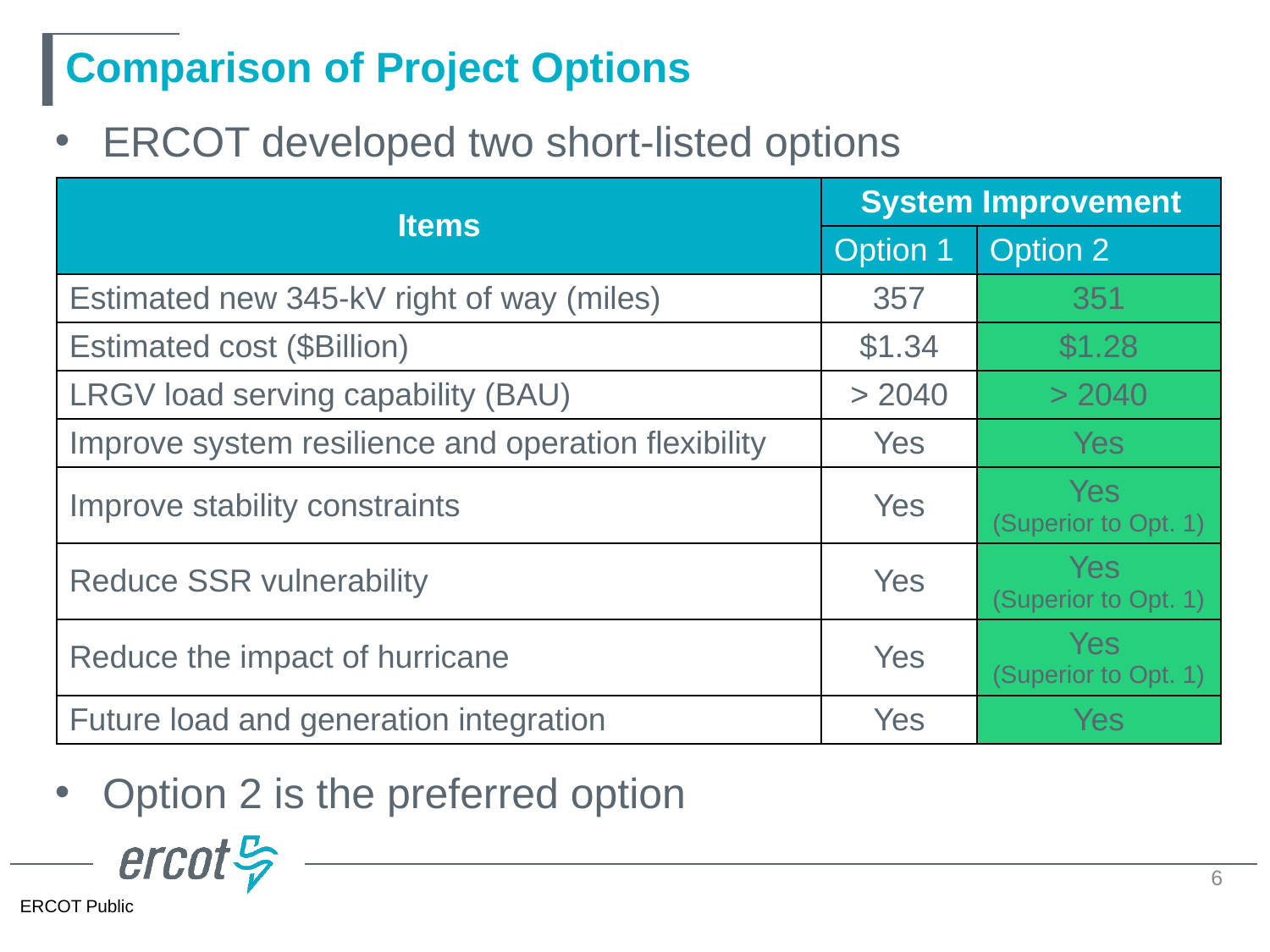

# Comparison of Project Options
ERCOT developed two short-listed options

Option 2 is the preferred option
| Items | System Improvement |  |
| --- | --- | --- |
|  | Option 1 | Option 2 |
| Estimated new 345-kV right of way (miles) | 357 | 351 |
| Estimated cost ($Billion) | $1.34 | $1.28 |
| LRGV load serving capability (BAU) | > 2040 | > 2040 |
| Improve system resilience and operation flexibility | Yes | Yes |
| Improve stability constraints | Yes | Yes (Superior to Opt. 1) |
| Reduce SSR vulnerability | Yes | Yes (Superior to Opt. 1) |
| Reduce the impact of hurricane | Yes | Yes (Superior to Opt. 1) |
| Future load and generation integration | Yes | Yes |
6